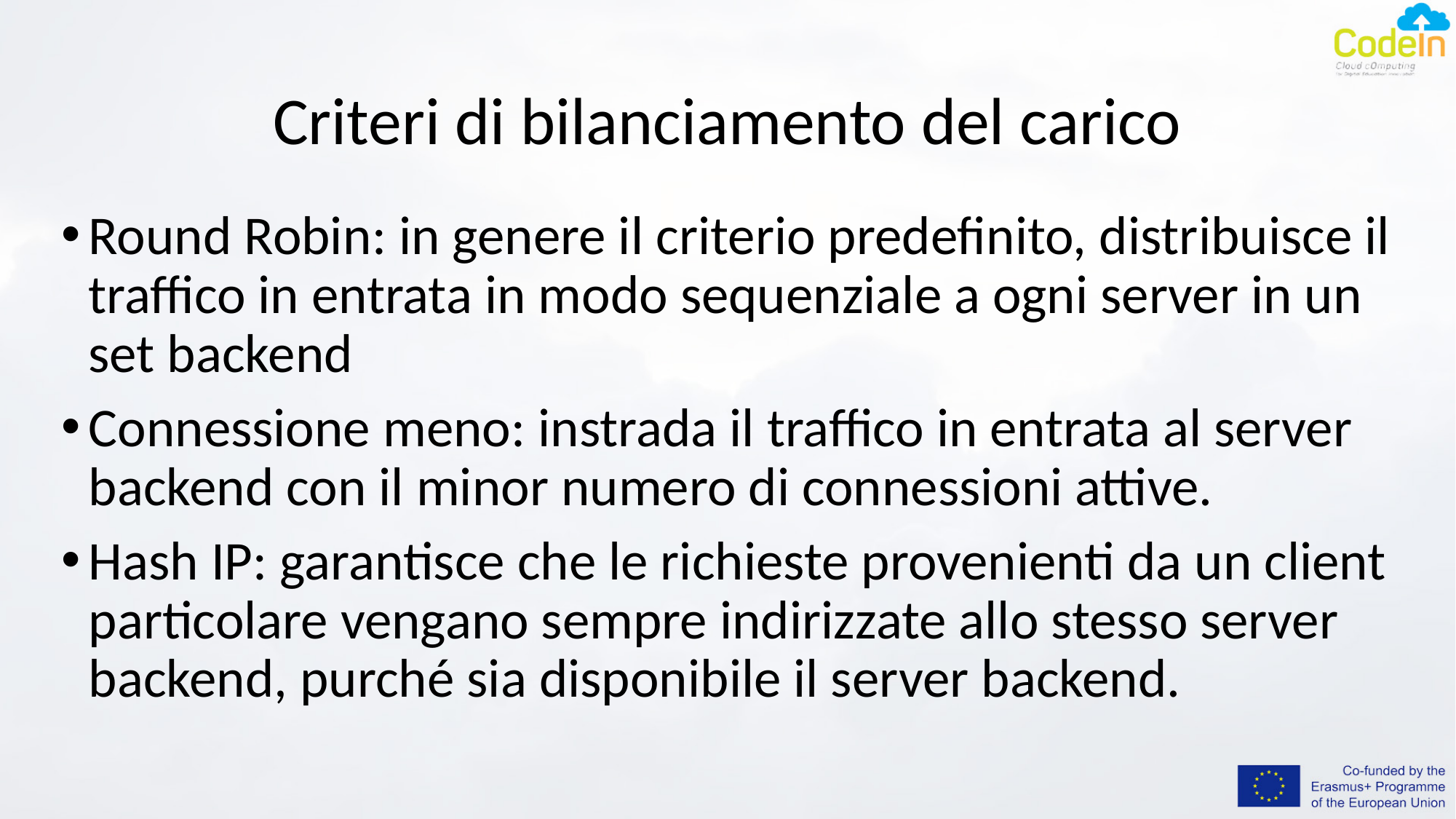

# Criteri di bilanciamento del carico
Round Robin: in genere il criterio predefinito, distribuisce il traffico in entrata in modo sequenziale a ogni server in un set backend
Connessione meno: instrada il traffico in entrata al server backend con il minor numero di connessioni attive.
Hash IP: garantisce che le richieste provenienti da un client particolare vengano sempre indirizzate allo stesso server backend, purché sia disponibile il server backend.